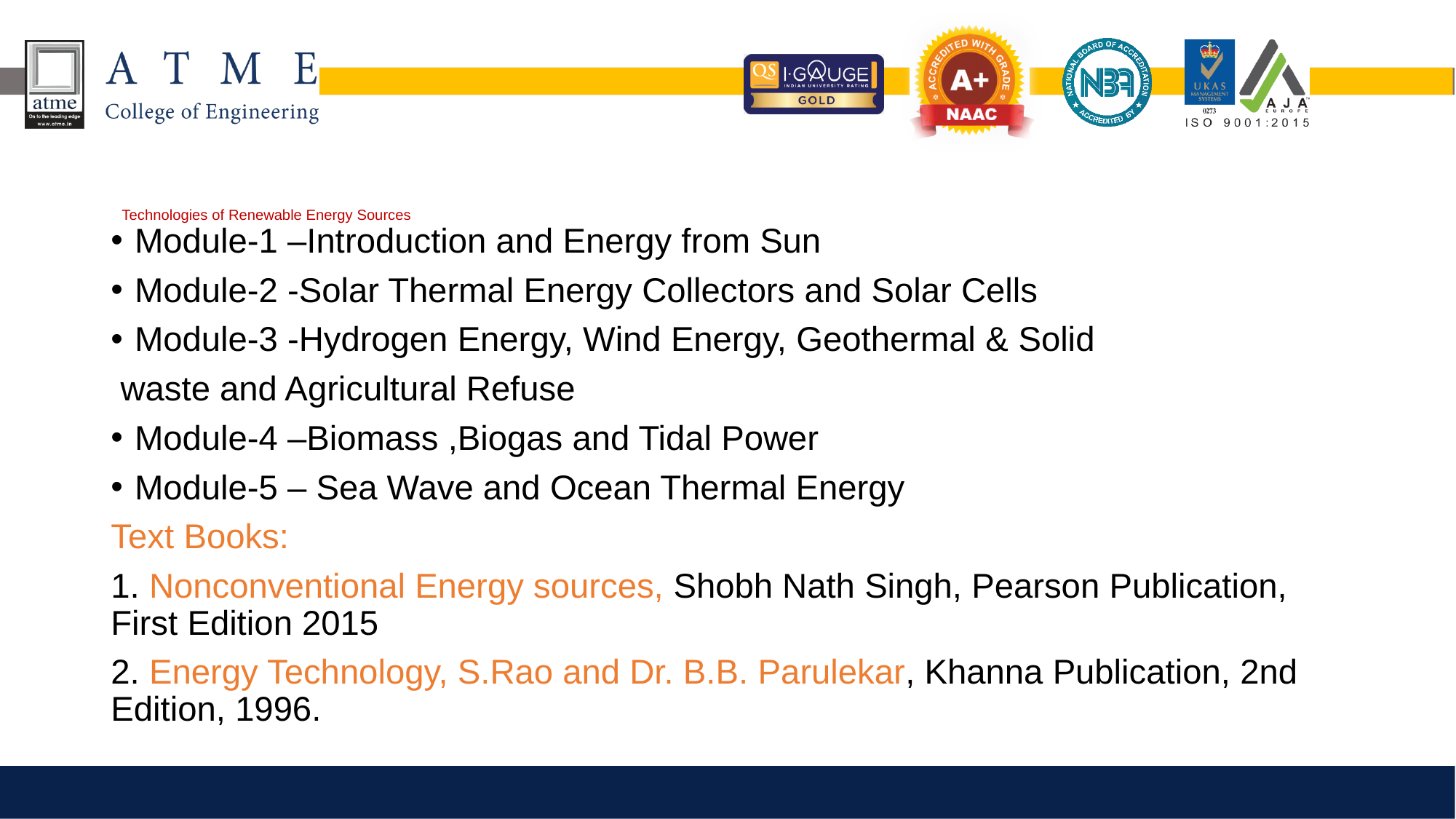

# Technologies of Renewable Energy Sources
Module-1 –Introduction and Energy from Sun
Module-2 -Solar Thermal Energy Collectors and Solar Cells
Module-3 -Hydrogen Energy, Wind Energy, Geothermal & Solid
 waste and Agricultural Refuse
Module-4 –Biomass ,Biogas and Tidal Power
Module-5 – Sea Wave and Ocean Thermal Energy
Text Books:
1. Nonconventional Energy sources, Shobh Nath Singh, Pearson Publication, First Edition 2015
2. Energy Technology, S.Rao and Dr. B.B. Parulekar, Khanna Publication, 2nd Edition, 1996.